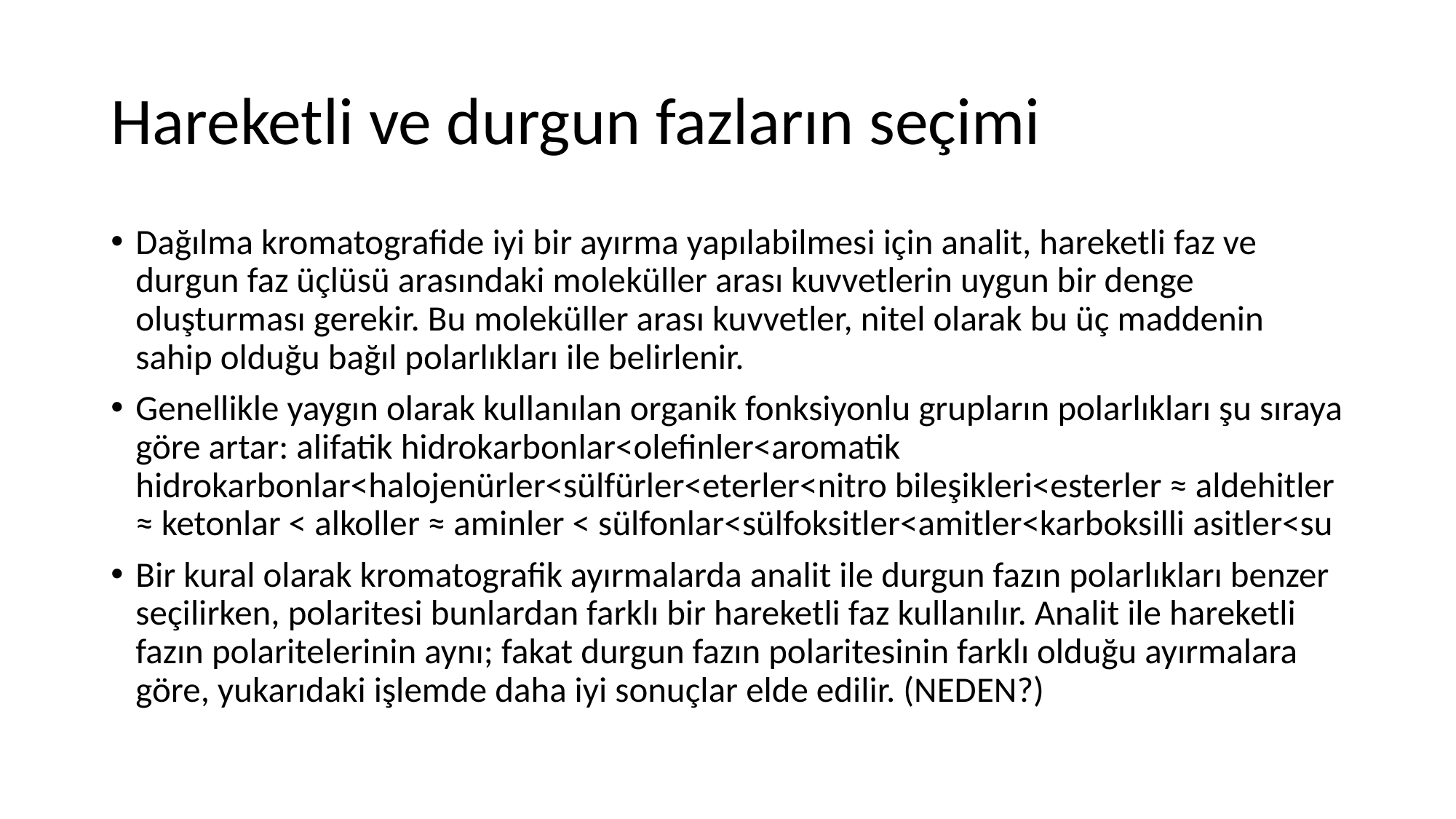

# Hareketli ve durgun fazların seçimi
Dağılma kromatografide iyi bir ayırma yapılabilmesi için analit, hareketli faz ve durgun faz üçlüsü arasındaki moleküller arası kuvvetlerin uygun bir denge oluşturması gerekir. Bu moleküller arası kuvvetler, nitel olarak bu üç maddenin sahip olduğu bağıl polarlıkları ile belirlenir.
Genellikle yaygın olarak kullanılan organik fonksiyonlu grupların polarlıkları şu sıraya göre artar: alifatik hidrokarbonlar<olefinler<aromatik hidrokarbonlar<halojenürler<sülfürler<eterler<nitro bileşikleri<esterler ≈ aldehitler ≈ ketonlar < alkoller ≈ aminler < sülfonlar<sülfoksitler<amitler<karboksilli asitler<su
Bir kural olarak kromatografik ayırmalarda analit ile durgun fazın polarlıkları benzer seçilirken, polaritesi bunlardan farklı bir hareketli faz kullanılır. Analit ile hareketli fazın polaritelerinin aynı; fakat durgun fazın polaritesinin farklı olduğu ayırmalara göre, yukarıdaki işlemde daha iyi sonuçlar elde edilir. (NEDEN?)